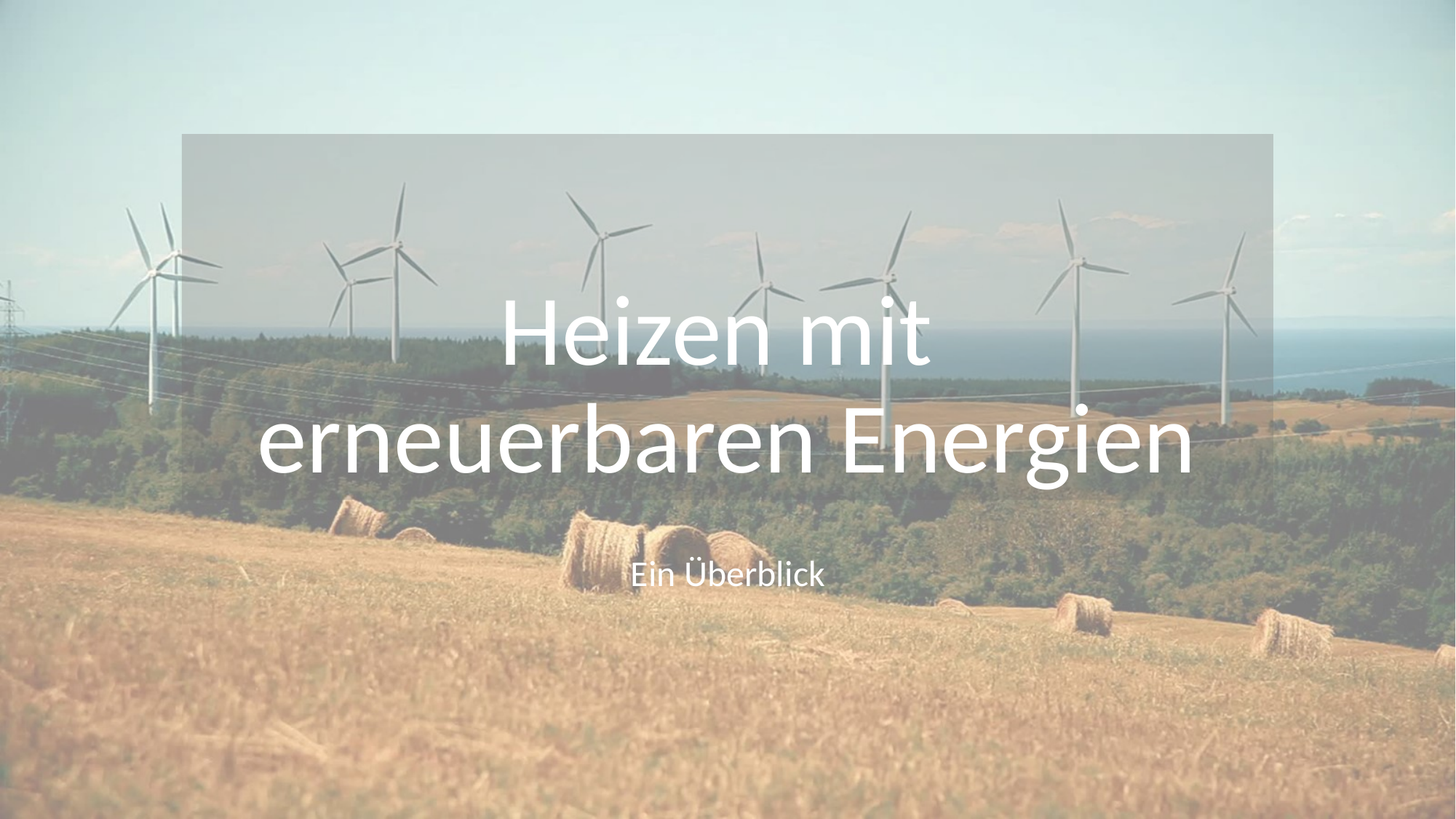

# Heizen mit erneuerbaren Energien
Ein Überblick